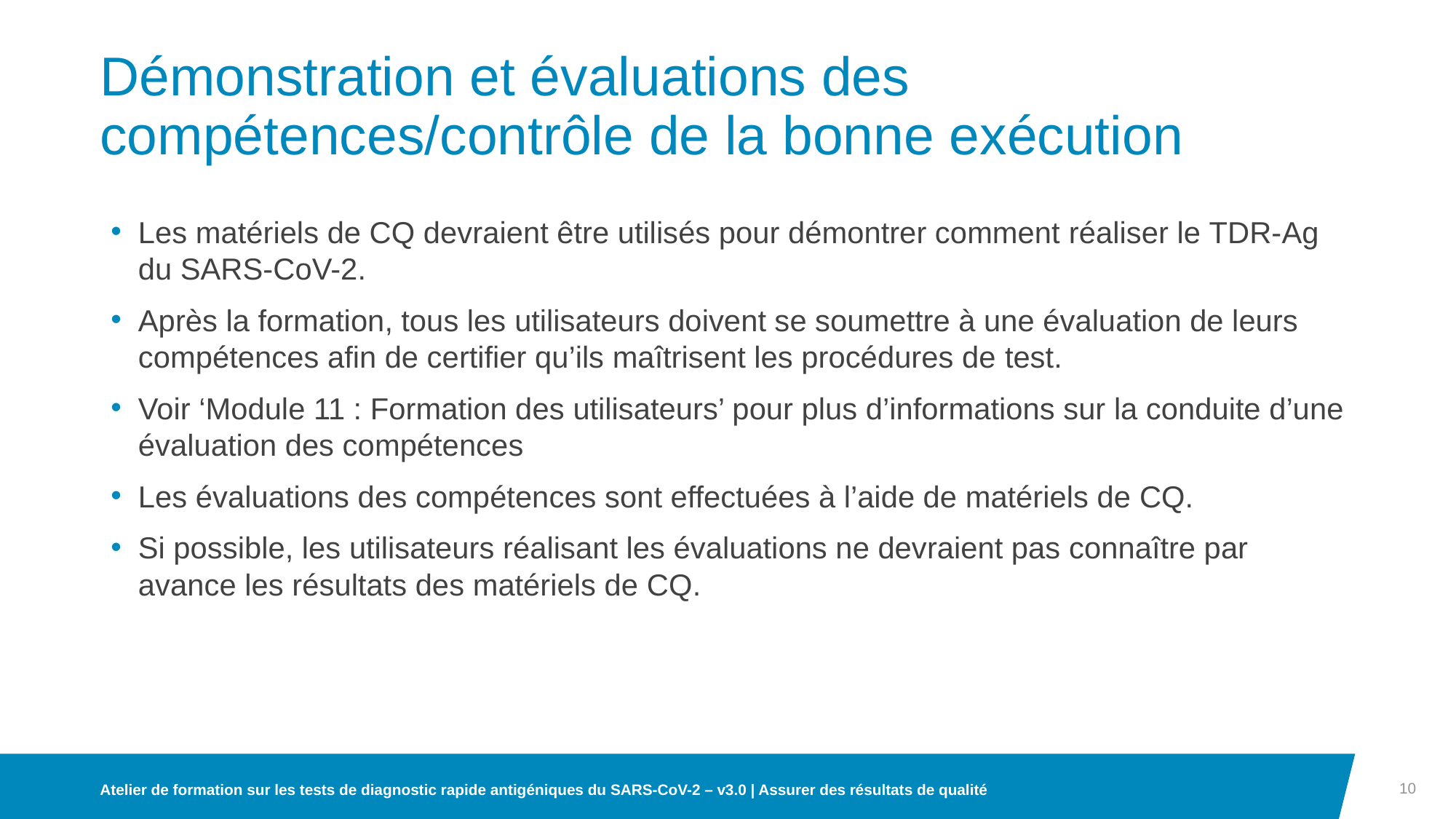

# Démonstration et évaluations des compétences/contrôle de la bonne exécution
Les matériels de CQ devraient être utilisés pour démontrer comment réaliser le TDR-Ag du SARS-CoV-2.
Après la formation, tous les utilisateurs doivent se soumettre à une évaluation de leurs compétences afin de certifier qu’ils maîtrisent les procédures de test.
Voir ‘Module 11 : Formation des utilisateurs’ pour plus d’informations sur la conduite d’une évaluation des compétences
Les évaluations des compétences sont effectuées à l’aide de matériels de CQ.
Si possible, les utilisateurs réalisant les évaluations ne devraient pas connaître par avance les résultats des matériels de CQ.

10
Atelier de formation sur les tests de diagnostic rapide antigéniques du SARS-CoV-2 – v3.0 | Assurer des résultats de qualité